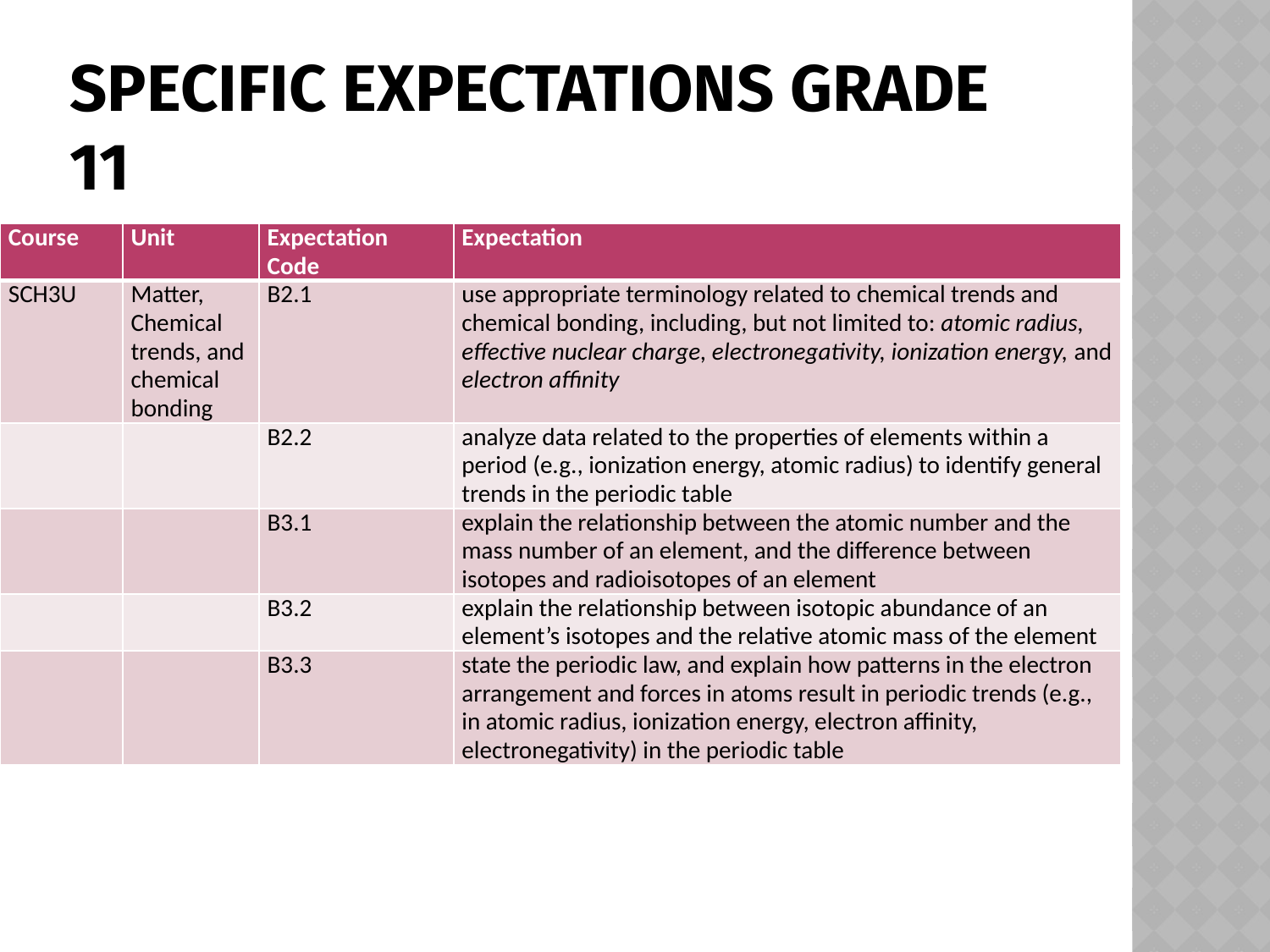

# Specific Expectations Grade 11
| Course | Unit | Expectation Code | Expectation |
| --- | --- | --- | --- |
| SCH3U | Matter, Chemical trends, and chemical bonding | B2.1 | use appropriate terminology related to chemical trends and chemical bonding, including, but not limited to: atomic radius, effective nuclear charge, electronegativity, ionization energy, and electron affinity |
|  |  | B2.2 | analyze data related to the properties of elements within a period (e.g., ionization energy, atomic radius) to identify general trends in the periodic table |
|  |  | B3.1 | explain the relationship between the atomic number and the mass number of an element, and the difference between isotopes and radioisotopes of an element |
|  |  | B3.2 | explain the relationship between isotopic abundance of an element’s isotopes and the relative atomic mass of the element |
|  |  | B3.3 | state the periodic law, and explain how patterns in the electron arrangement and forces in atoms result in periodic trends (e.g., in atomic radius, ionization energy, electron affinity, electronegativity) in the periodic table |